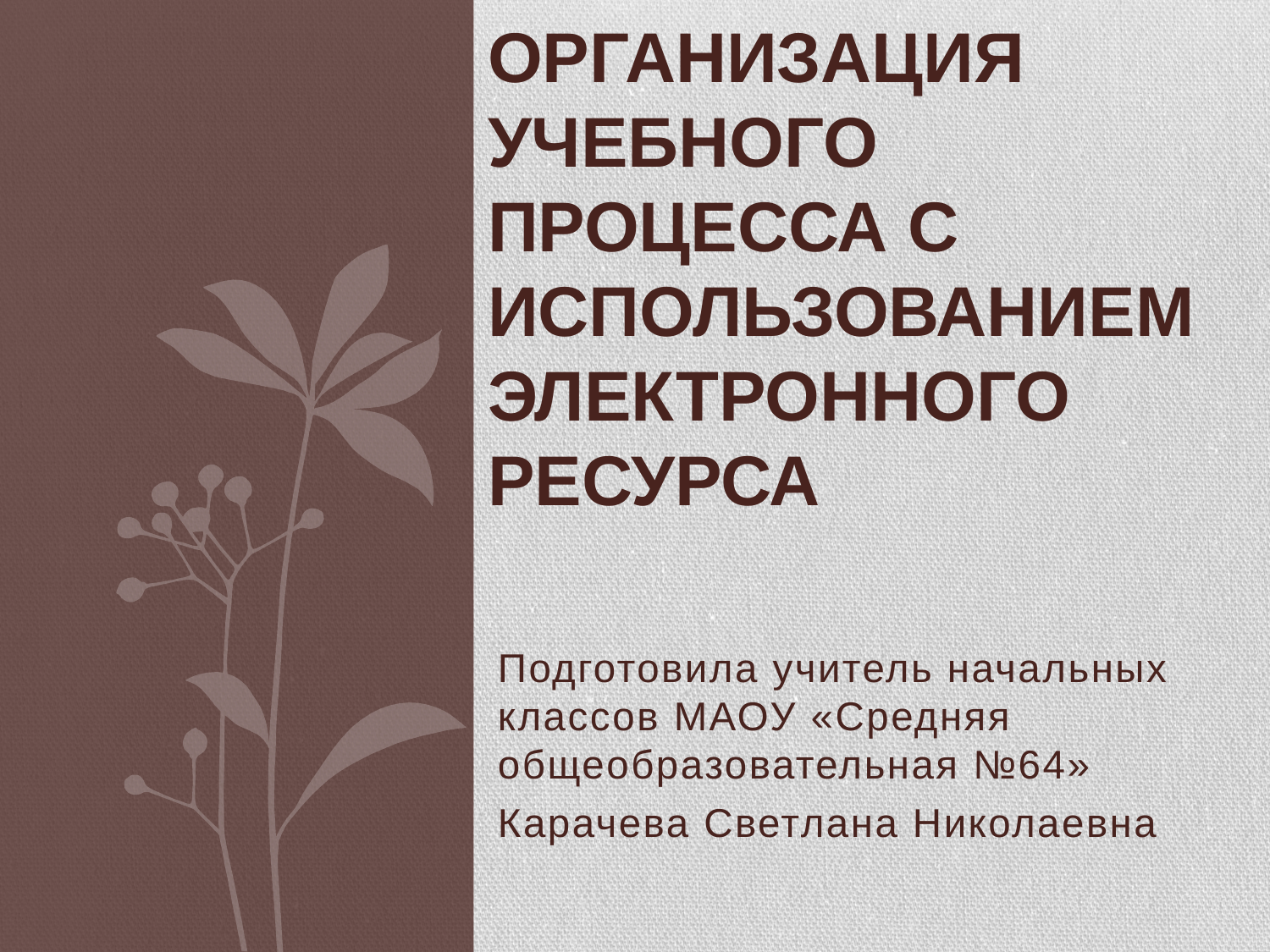

# Организация учебного процесса с использованием электронного ресурса
Подготовила учитель начальных классов МАОУ «Средняя общеобразовательная №64»
Карачева Светлана Николаевна